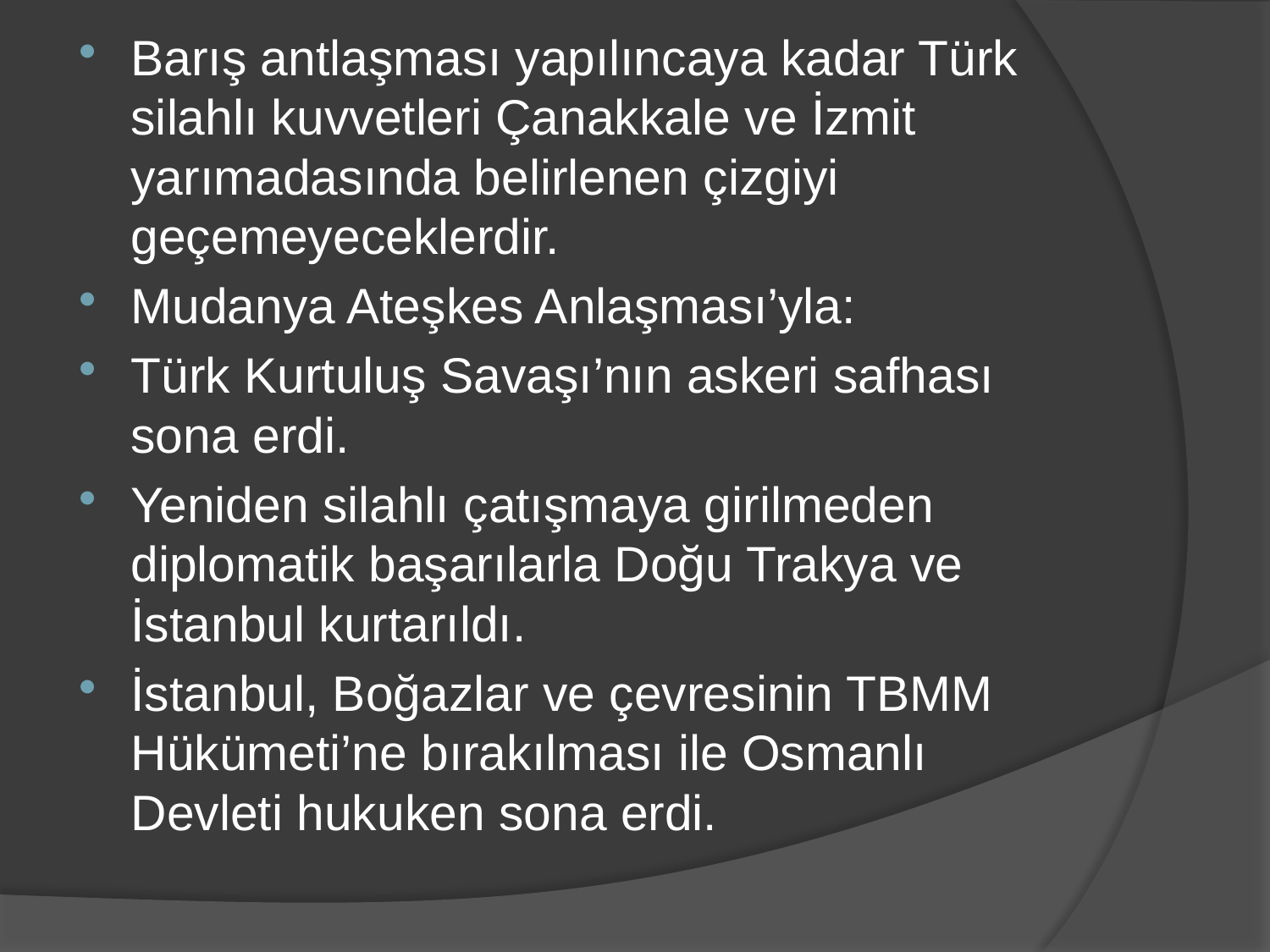

Barış antlaşması yapılıncaya kadar Türk silahlı kuvvetleri Çanakkale ve İzmit yarımadasında belirlenen çizgiyi geçemeyeceklerdir.
Mudanya Ateşkes Anlaşması’yla:
Türk Kurtuluş Savaşı’nın askeri safhası sona erdi.
Yeniden silahlı çatışmaya girilmeden diplomatik başarılarla Doğu Trakya ve İstanbul kurtarıldı.
İstanbul, Boğazlar ve çevresinin TBMM Hükümeti’ne bırakılması ile Osmanlı Devleti hukuken sona erdi.